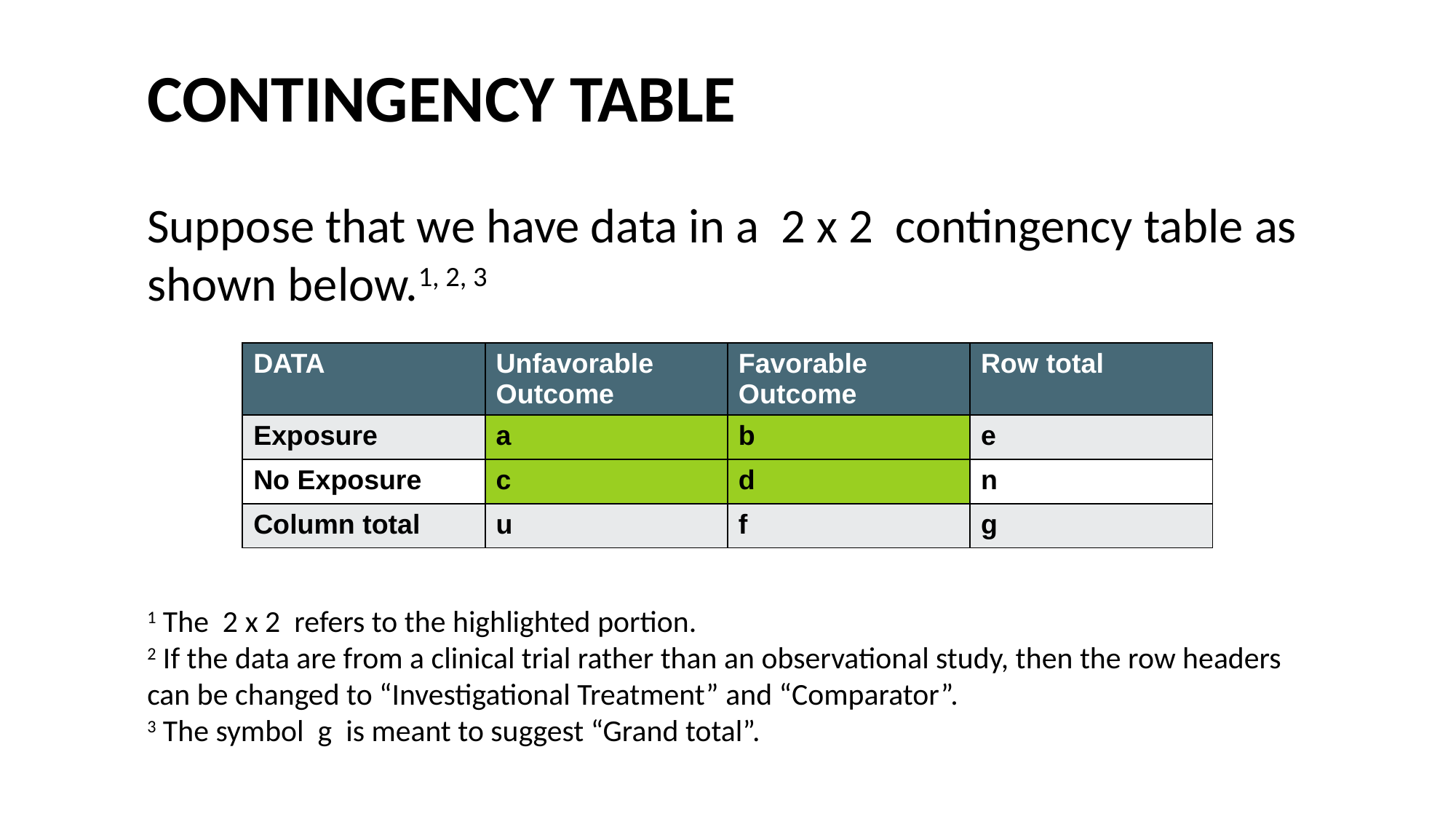

#
CONTINGENCY TABLE

Suppose that we have data in a  2 x 2  contingency table as shown below.1, 2, 3

1 The  2 x 2  refers to the highlighted portion.
2 If the data are from a clinical trial rather than an observational study, then the row headers can be changed to “Investigational Treatment” and “Comparator”.
3 The symbol  g  is meant to suggest “Grand total”.

| DATA | Unfavorable Outcome | Favorable Outcome | Row total |
| --- | --- | --- | --- |
| Exposure | a | b | e |
| No Exposure | c | d | n |
| Column total | u | f | g |